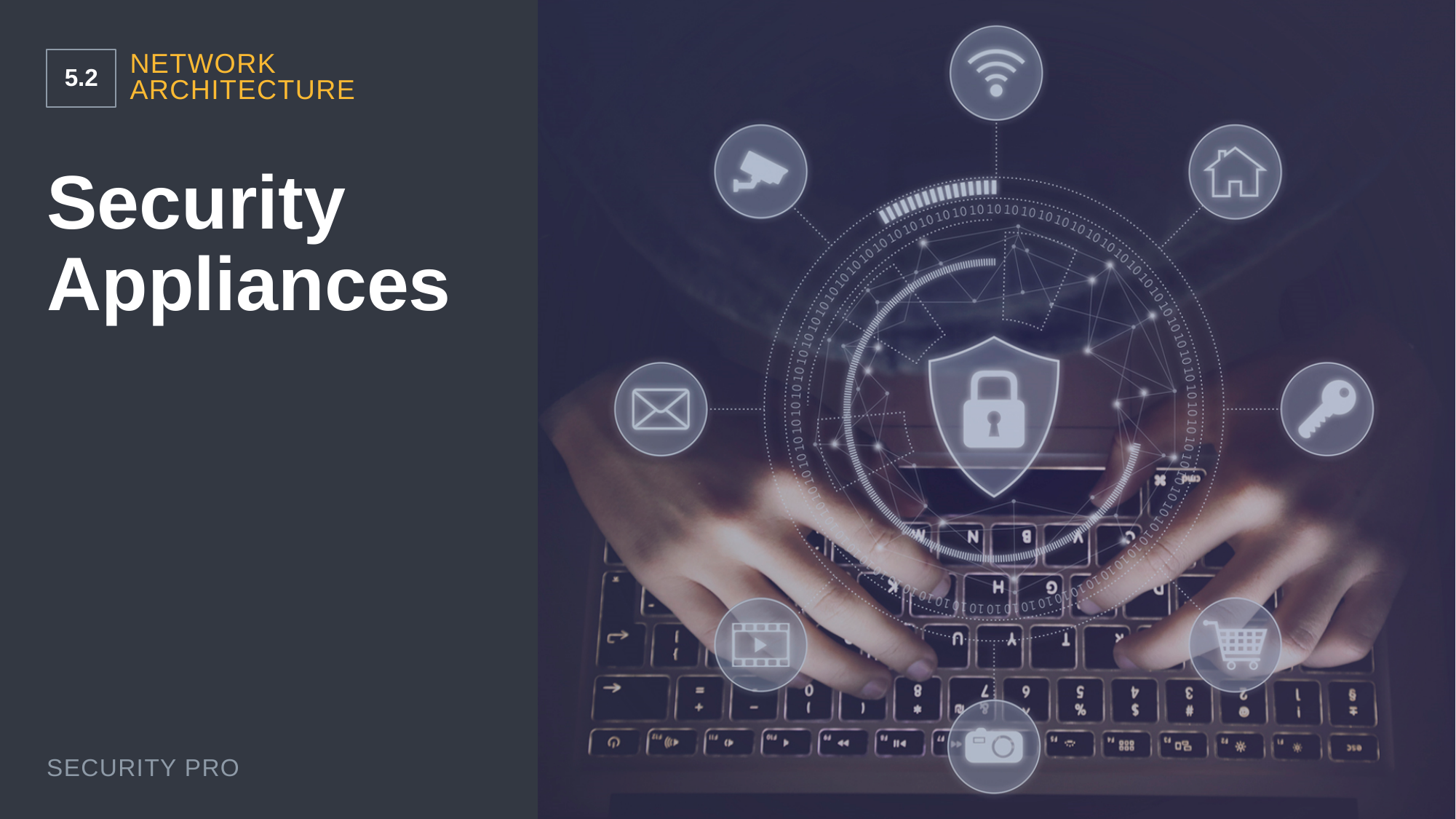

5.2
Network Architecture
# Security Appliances
Security Pro